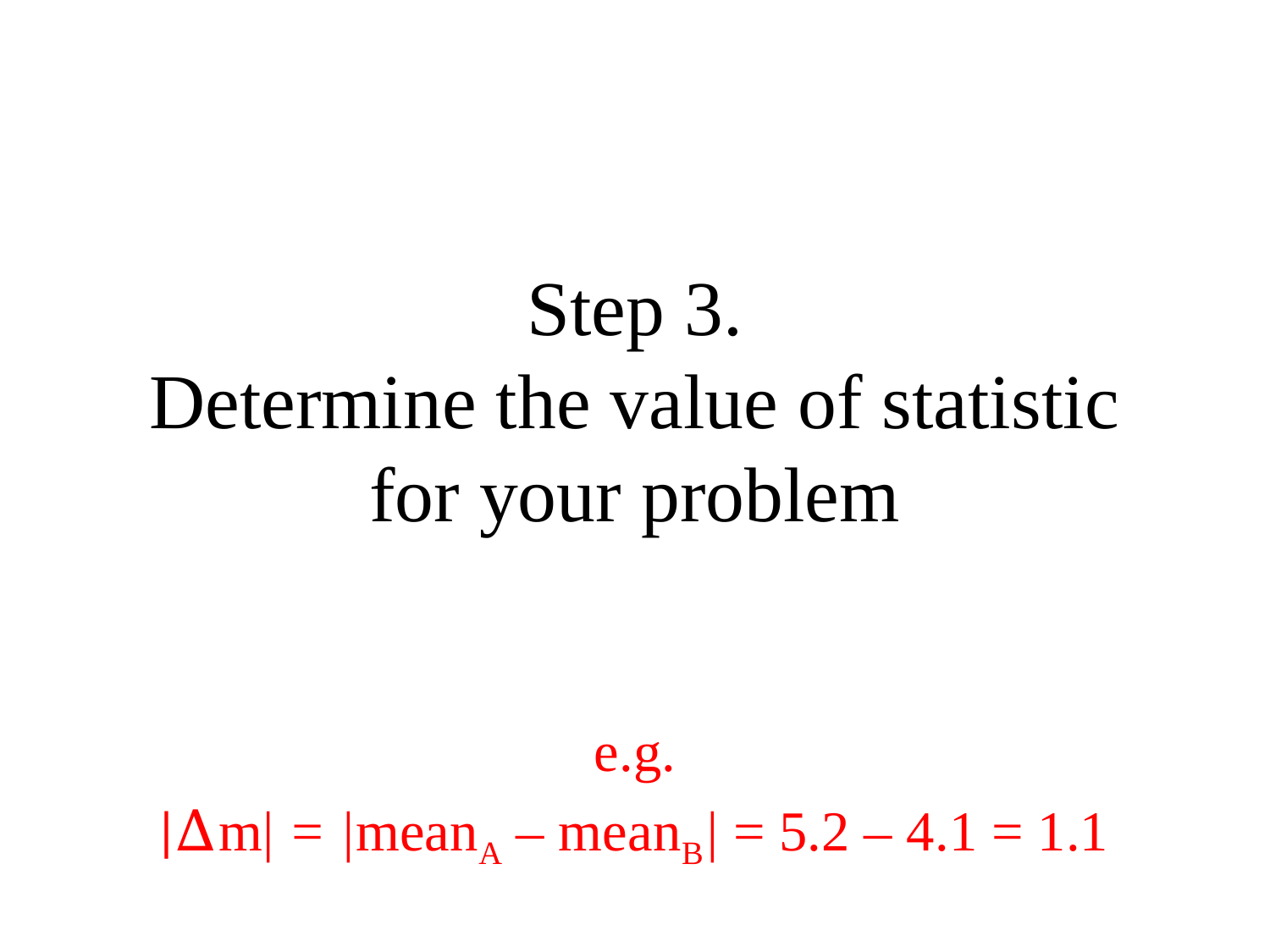

# Step 3. Determine the value of statistic for your problem
e.g.
|Δm| = |meanA – meanB| = 5.2 – 4.1 = 1.1